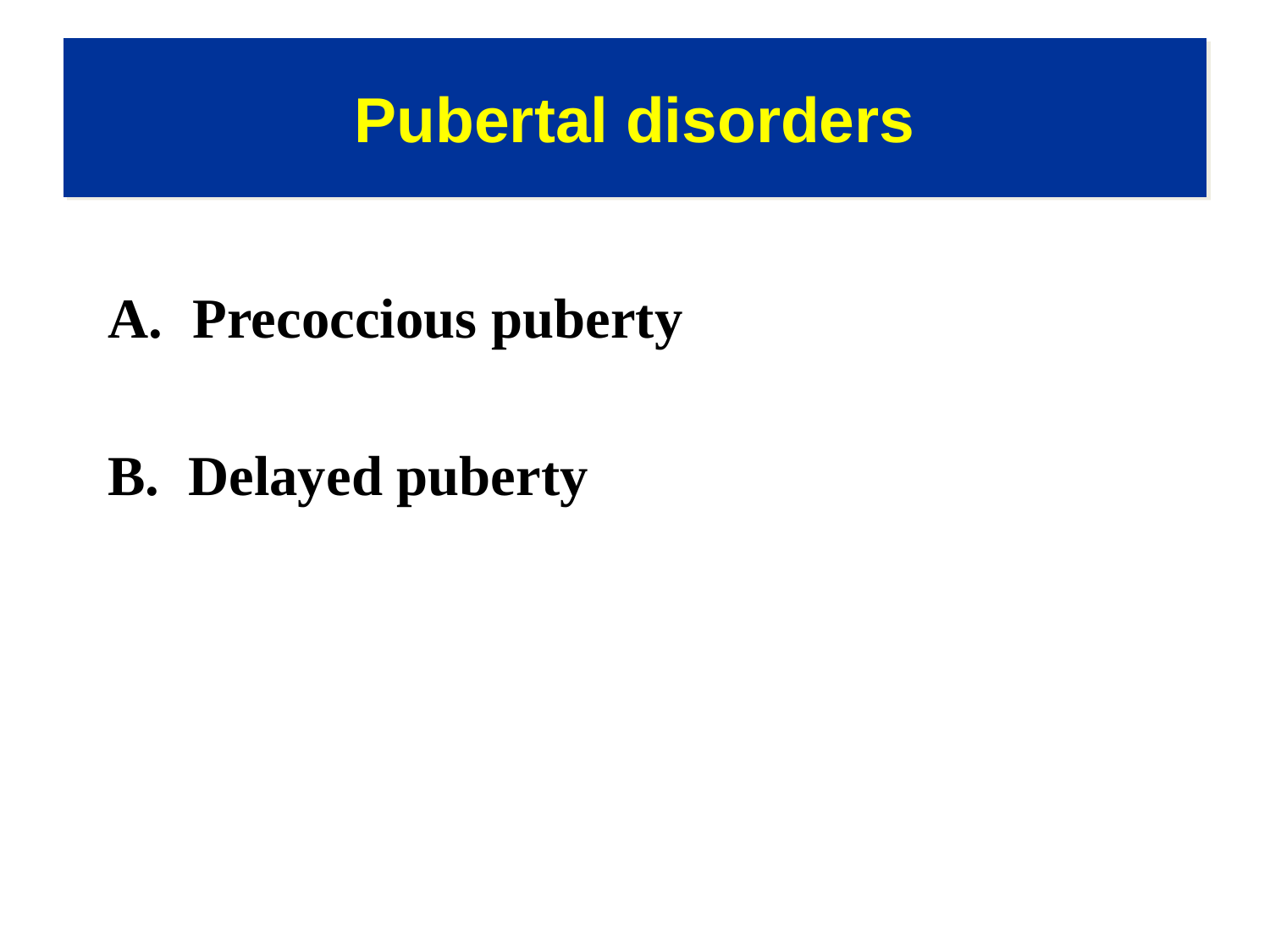

# Pubertal disorders
Precoccious puberty

B.  Delayed puberty